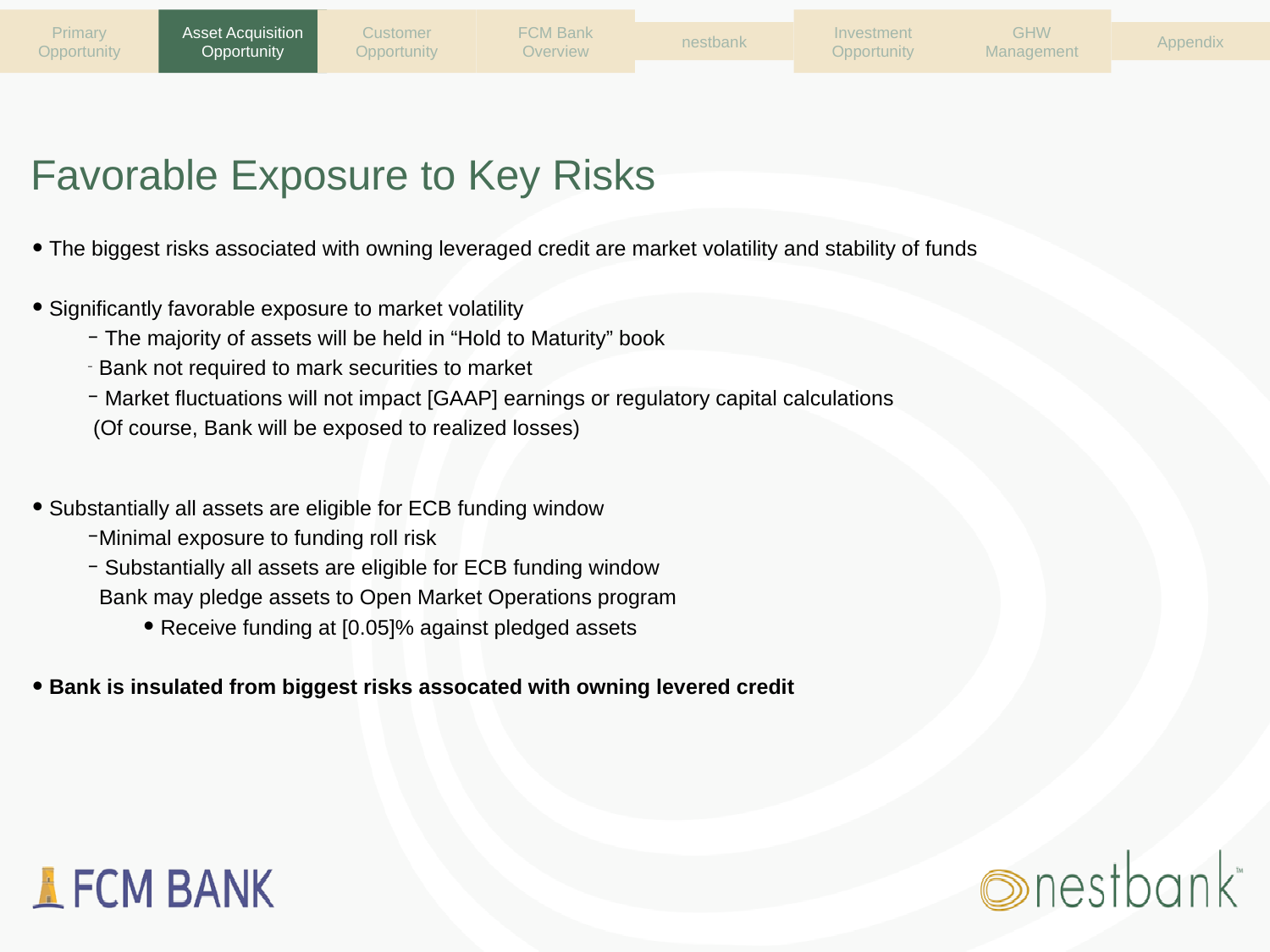

Asset Acquisition
Opportunity
Primary Opportunity
Customer Opportunity
FCM Bank Overview
Investment Opportunity
nestbank
GHW Management
Appendix
# Favorable Exposure to Key Risks
 The biggest risks associated with owning leveraged credit are market volatility and stability of funds

 Significantly favorable exposure to market volatility
 The majority of assets will be held in “Hold to Maturity” book
  Bank not required to mark securities to market
 Market fluctuations will not impact [GAAP] earnings or regulatory capital calculations
 (Of course, Bank will be exposed to realized losses)

 Substantially all assets are eligible for ECB funding window
Minimal exposure to funding roll risk
 Substantially all assets are eligible for ECB funding window
  Bank may pledge assets to Open Market Operations program
 Receive funding at [0.05]% against pledged assets

 Bank is insulated from biggest risks assocated with owning levered credit